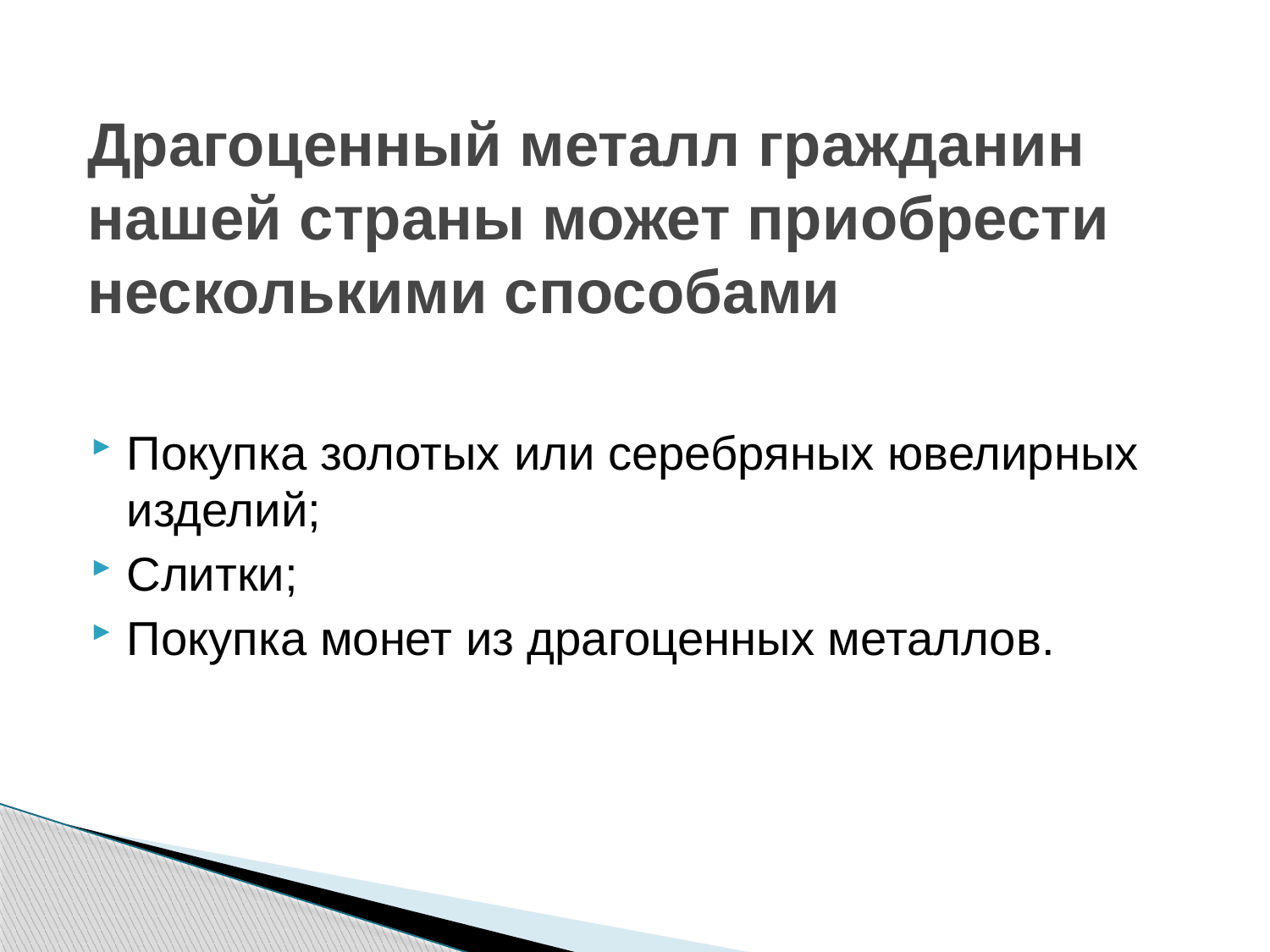

# Драгоценный металл гражданин нашей страны может приобрести несколькими способами
Покупка золотых или серебряных ювелирных изделий;
Слитки;
Покупка монет из драгоценных металлов.